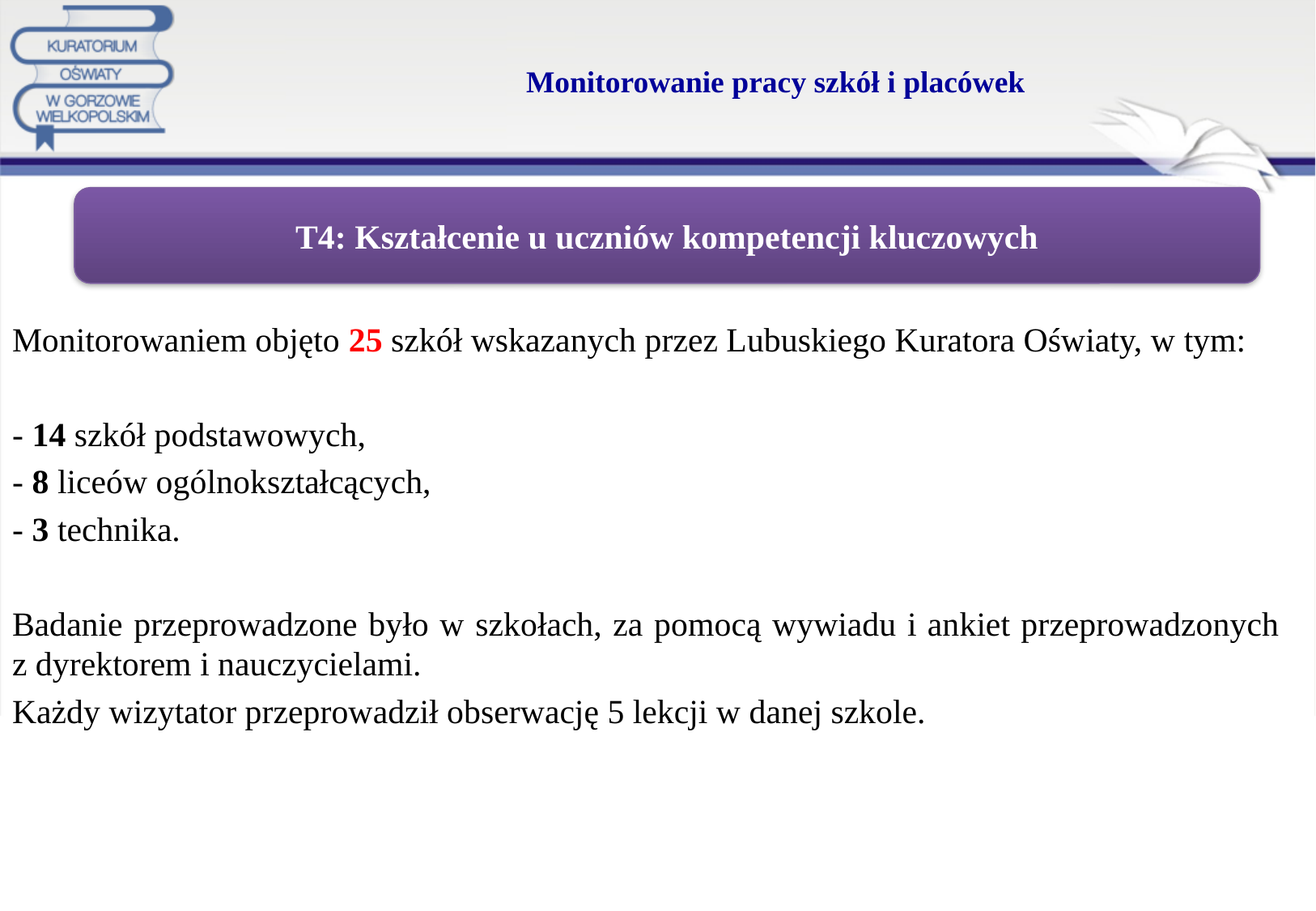

# Monitorowanie pracy szkół i placówek
T4: Kształcenie u uczniów kompetencji kluczowych
Monitorowaniem objęto 25 szkół wskazanych przez Lubuskiego Kuratora Oświaty, w tym:

- 14 szkół podstawowych,
- 8 liceów ogólnokształcących,
- 3 technika.

Badanie przeprowadzone było w szkołach, za pomocą wywiadu i ankiet przeprowadzonych
z dyrektorem i nauczycielami.
Każdy wizytator przeprowadził obserwację 5 lekcji w danej szkole.